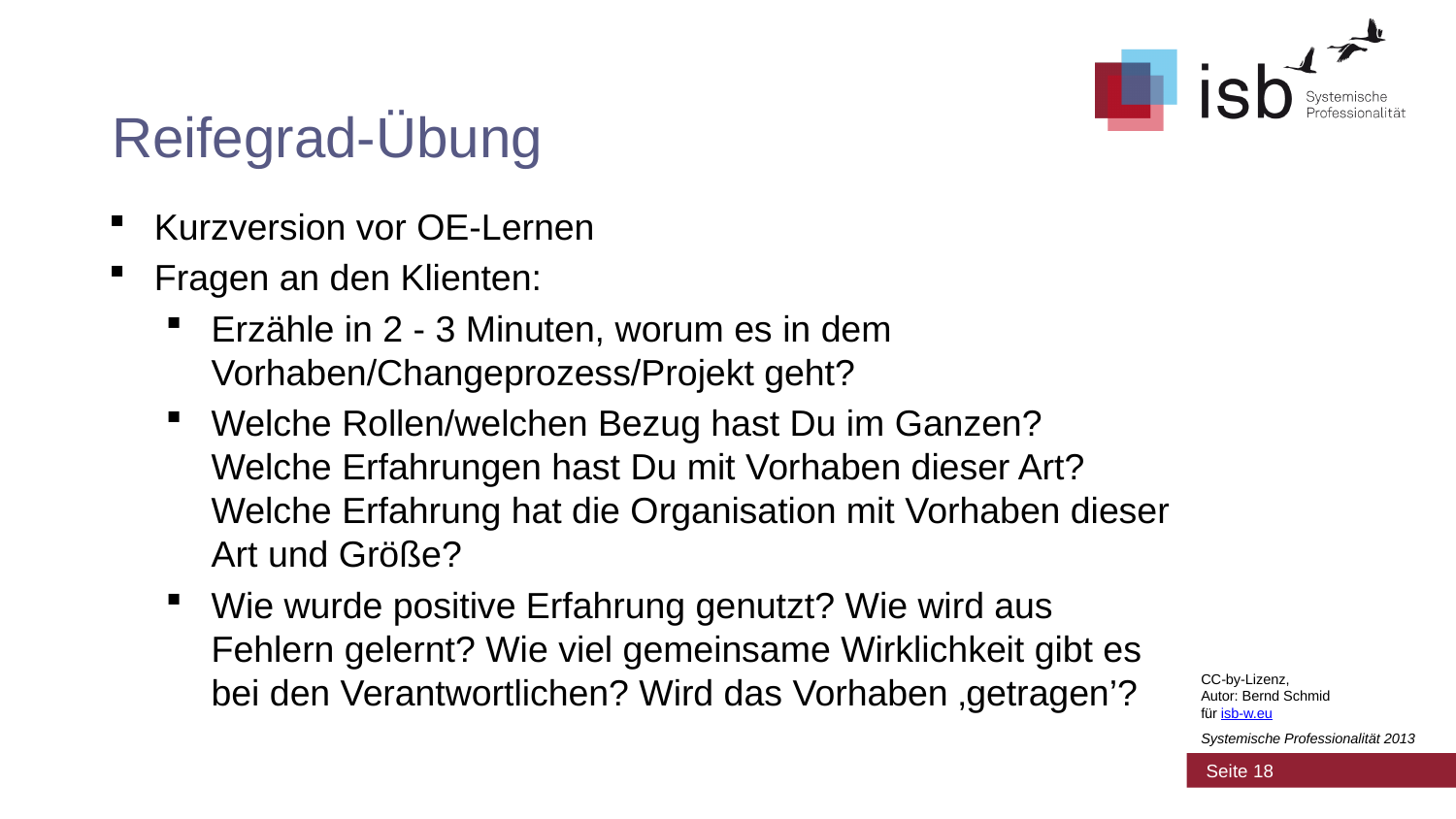

# Reifegrad-Übung
Kurzversion vor OE-Lernen
Fragen an den Klienten:
Erzähle in 2 - 3 Minuten, worum es in dem Vorhaben/Changeprozess/Projekt geht?
Welche Rollen/welchen Bezug hast Du im Ganzen?
Welche Erfahrungen hast Du mit Vorhaben dieser Art?
Welche Erfahrung hat die Organisation mit Vorhaben dieser Art und Größe?
Wie wurde positive Erfahrung genutzt? Wie wird aus Fehlern gelernt? Wie viel gemeinsame Wirklichkeit gibt es bei den Verantwortlichen? Wird das Vorhaben ‚getragen’?

CC-by-Lizenz,
Autor: Bernd Schmid
für isb-w.eu
Systemische Professionalität 2013
 Seite 18